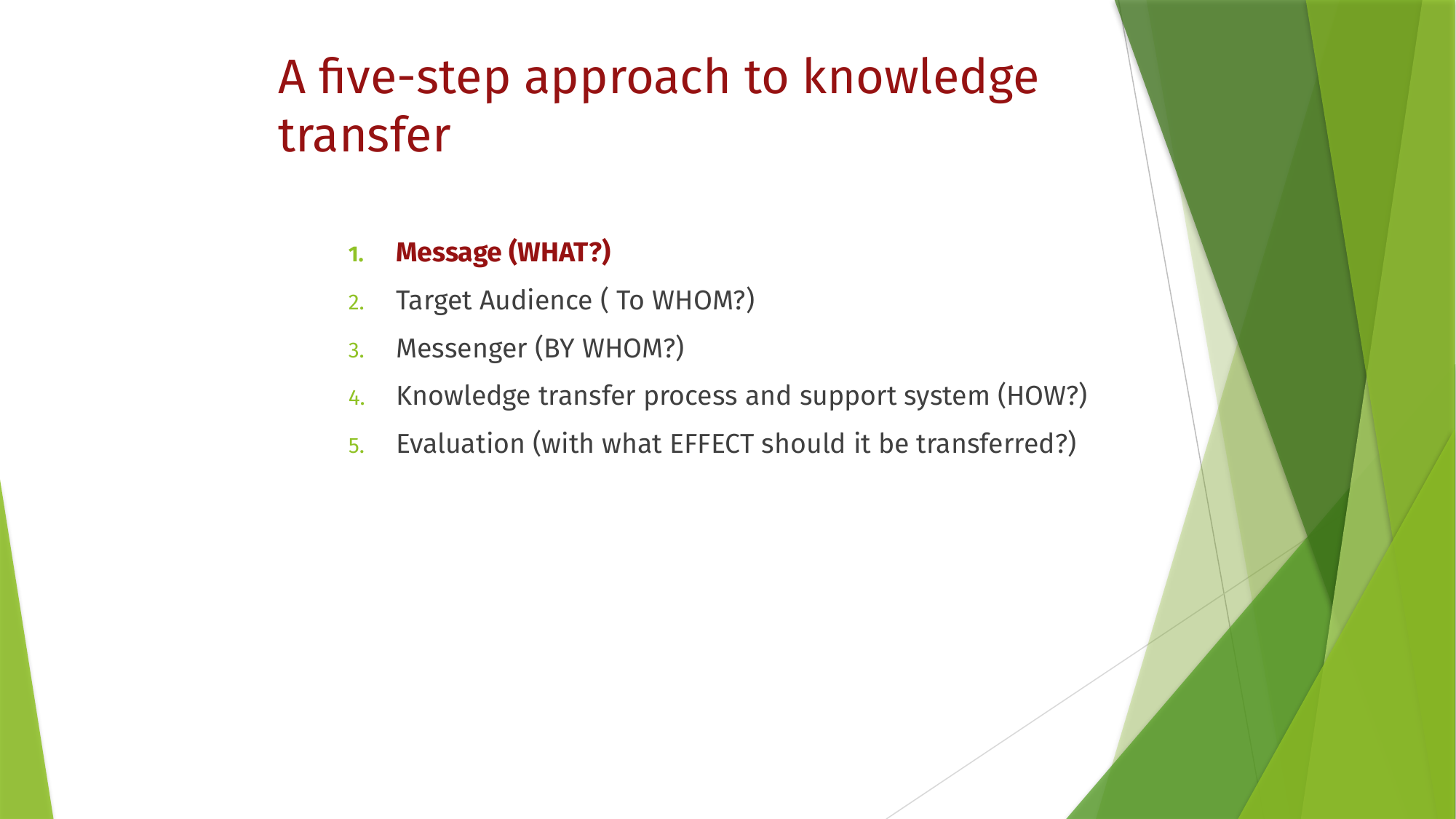

A five-step approach to knowledge transfer
Message (WHAT?)
Target Audience ( To WHOM?)
Messenger (BY WHOM?)
Knowledge transfer process and support system (HOW?)
Evaluation (with what EFFECT should it be transferred?)